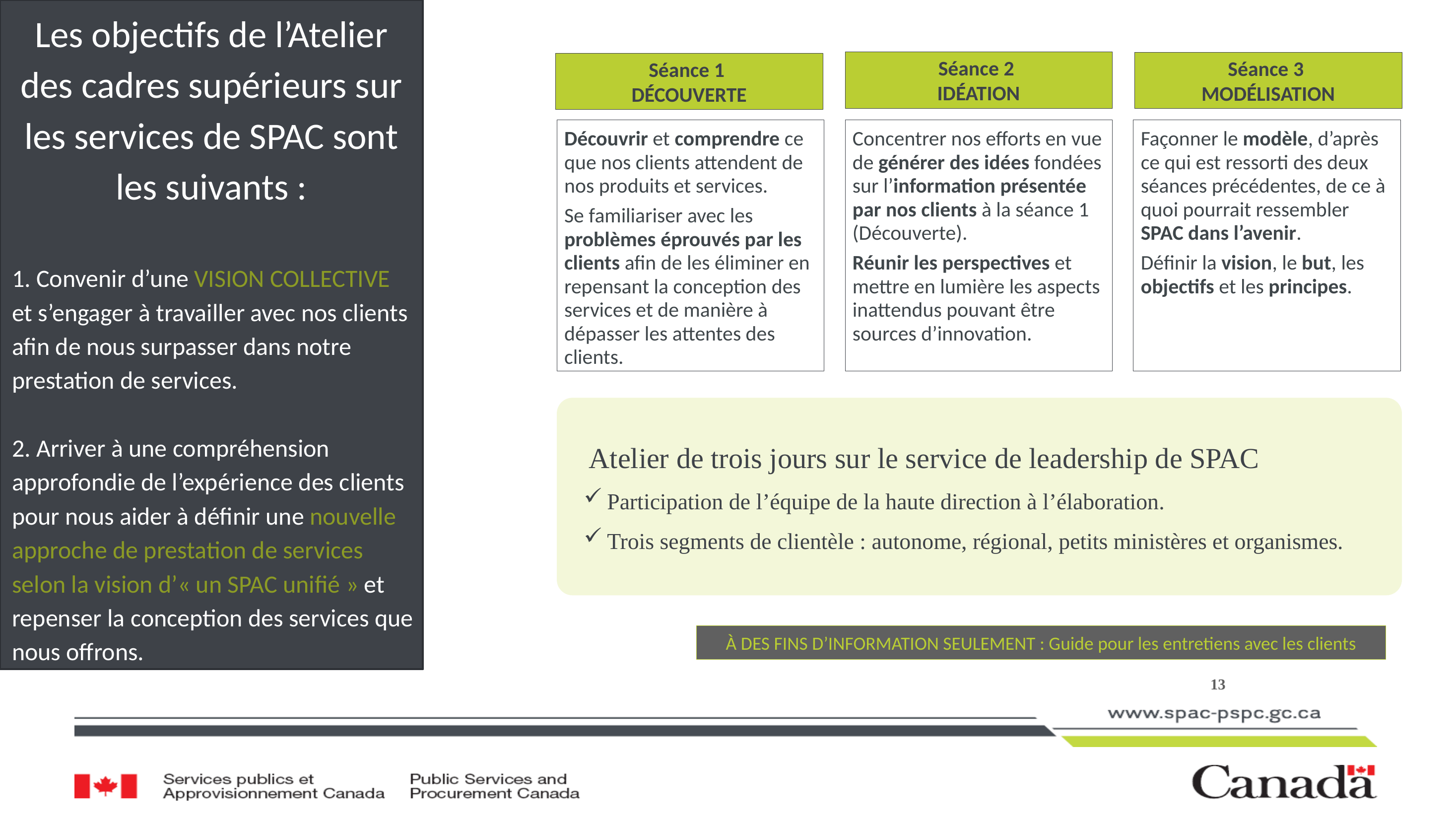

Les objectifs de l’Atelier des cadres supérieurs sur les services de SPAC sont les suivants :
1. Convenir d’une VISION COLLECTIVE et s’engager à travailler avec nos clients afin de nous surpasser dans notre prestation de services.
2. Arriver à une compréhension approfondie de l’expérience des clients pour nous aider à définir une nouvelle approche de prestation de services selon la vision d’« un SPAC unifié » et repenser la conception des services que nous offrons.
Séance 2
IDÉATION
Séance 3
MODÉLISATION
Séance 1
DÉCOUVERTE
Découvrir et comprendre ce que nos clients attendent de nos produits et services.
Se familiariser avec les problèmes éprouvés par les clients afin de les éliminer en repensant la conception des services et de manière à dépasser les attentes des clients.
Concentrer nos efforts en vue de générer des idées fondées sur l’information présentée par nos clients à la séance 1 (Découverte).
Réunir les perspectives et mettre en lumière les aspects inattendus pouvant être sources d’innovation.
Façonner le modèle, d’après ce qui est ressorti des deux séances précédentes, de ce à quoi pourrait ressembler SPAC dans l’avenir.
Définir la vision, le but, les objectifs et les principes.
Atelier de trois jours sur le service de leadership de SPAC
Participation de l’équipe de la haute direction à l’élaboration.
Trois segments de clientèle : autonome, régional, petits ministères et organismes.

À DES FINS D’INFORMATION SEULEMENT : Guide pour les entretiens avec les clients